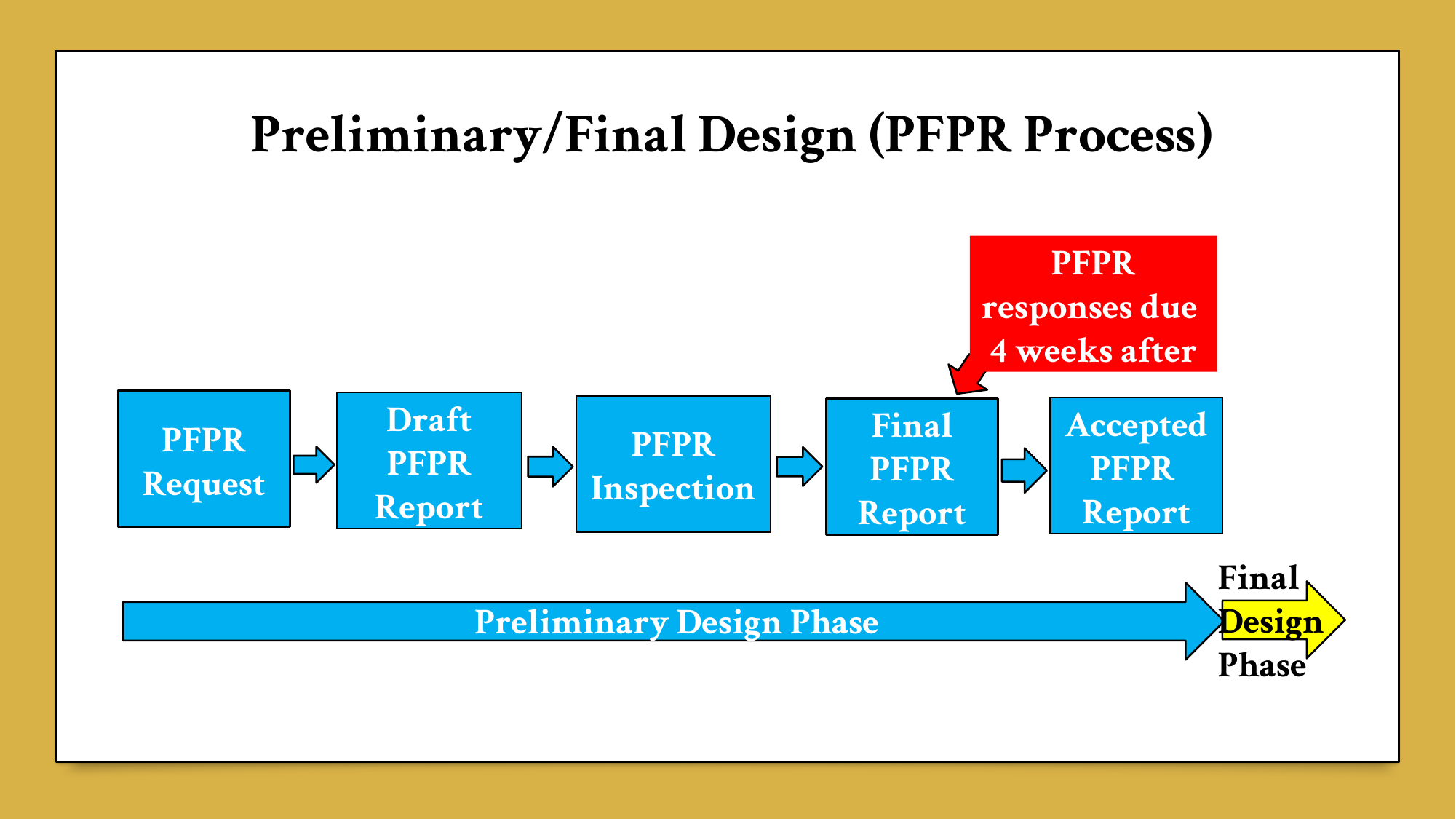

Preliminary/Final Design (PFPR Process)
PFPR responses due
4 weeks after

PFPR Request
Draft PFPR Report
PFPR Inspection
Accepted PFPR  Report
Final PFPR Report

Final Design Phase

Preliminary Design Phase